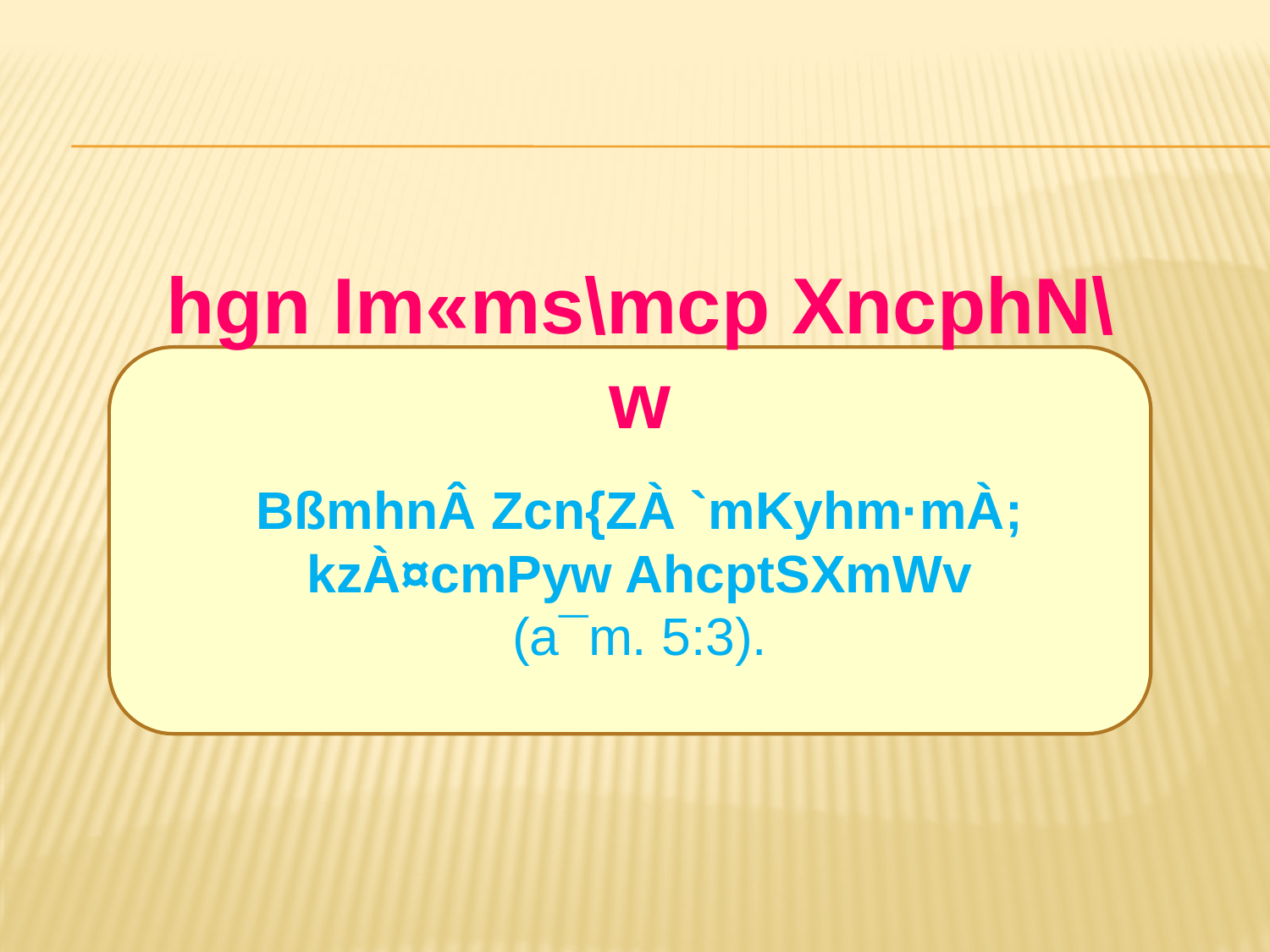

hgn Im«ms\mcp XncphN\w

BßmhnÂ Zcn{ZÀ `mKyhm·mÀ;
kzÀ¤cmPyw AhcptSXmWv
(a¯m. 5:3).